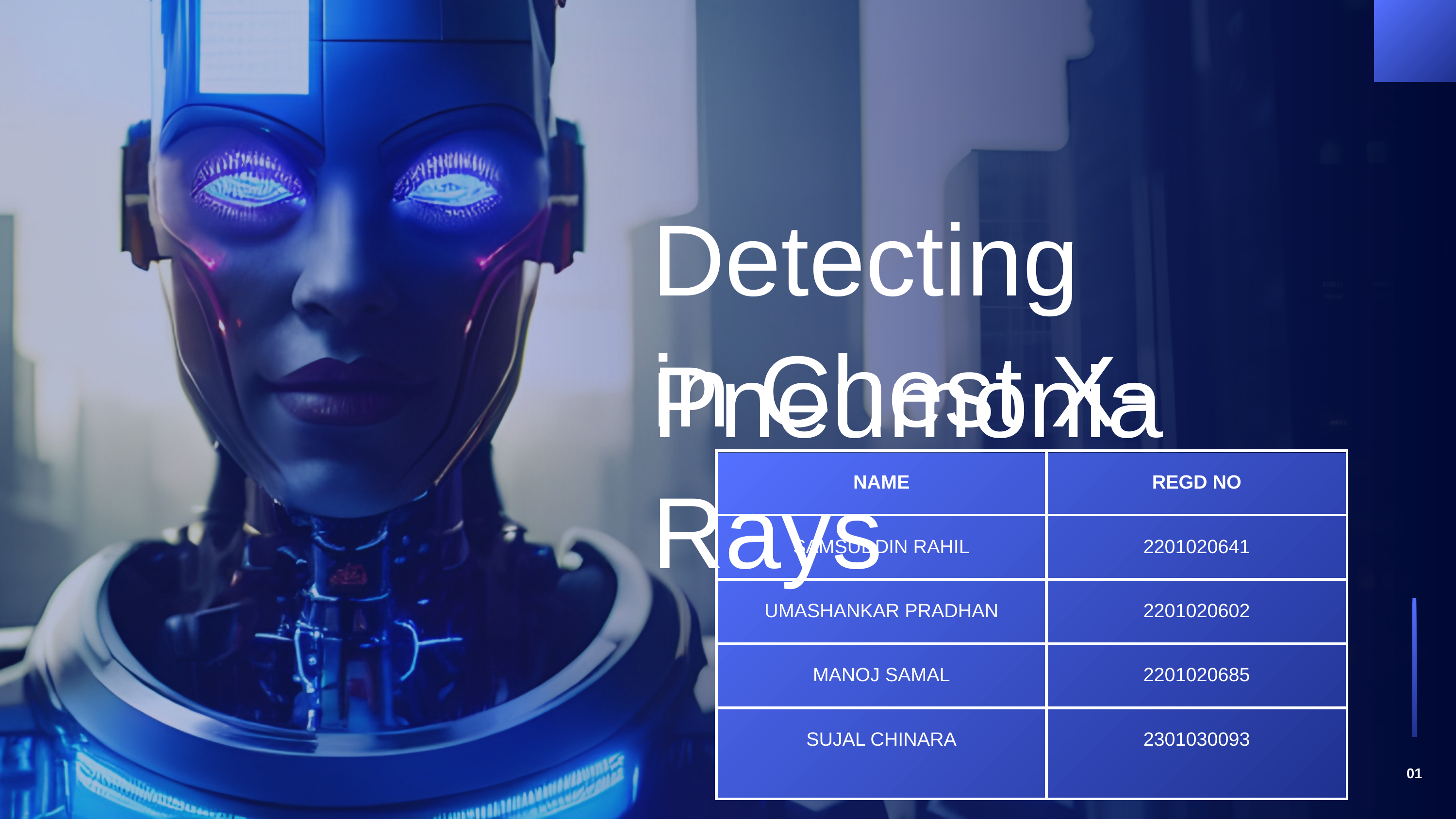

Detecting Pneumonia
in Chest X-Rays
| NAME | REGD NO |
| --- | --- |
| SAMSUDDIN RAHIL | 2201020641 |
| UMASHANKAR PRADHAN | 2201020602 |
| MANOJ SAMAL | 2201020685 |
| SUJAL CHINARA | 2301030093 |

01